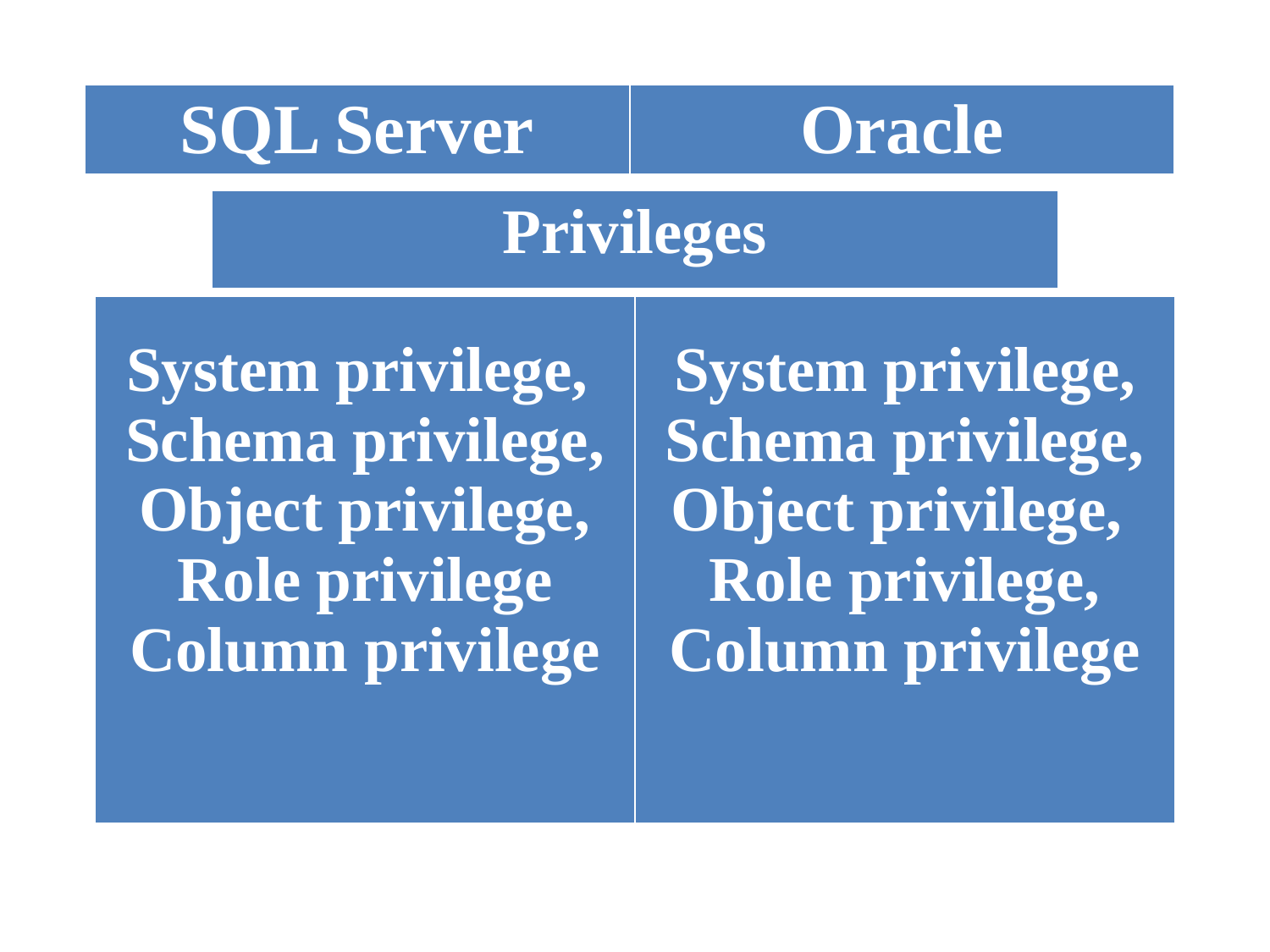

| SQL Server | Oracle |
| --- | --- |
| Privileges |
| --- |
| System privilege, Schema privilege, Object privilege, Role privilege Column privilege | System privilege, Schema privilege, Object privilege, Role privilege, Column privilege |
| --- | --- |